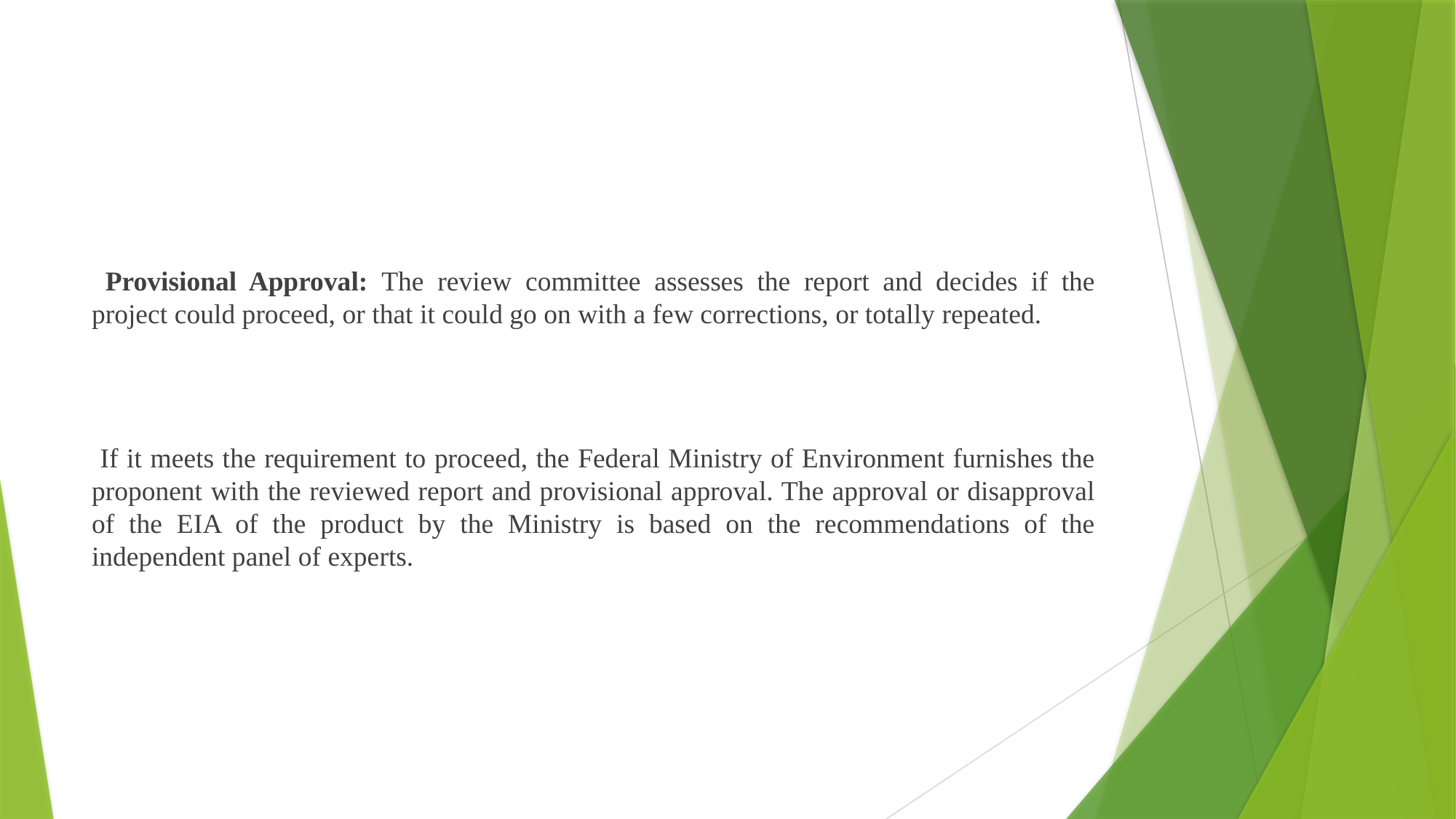

#
 Provisional Approval: The review committee assesses the report and decides if the project could proceed, or that it could go on with a few corrections, or totally repeated.

 If it meets the requirement to proceed, the Federal Ministry of Environment furnishes the proponent with the reviewed report and provisional approval. The approval or disapproval of the EIA of the product by the Ministry is based on the recommendations of the independent panel of experts.